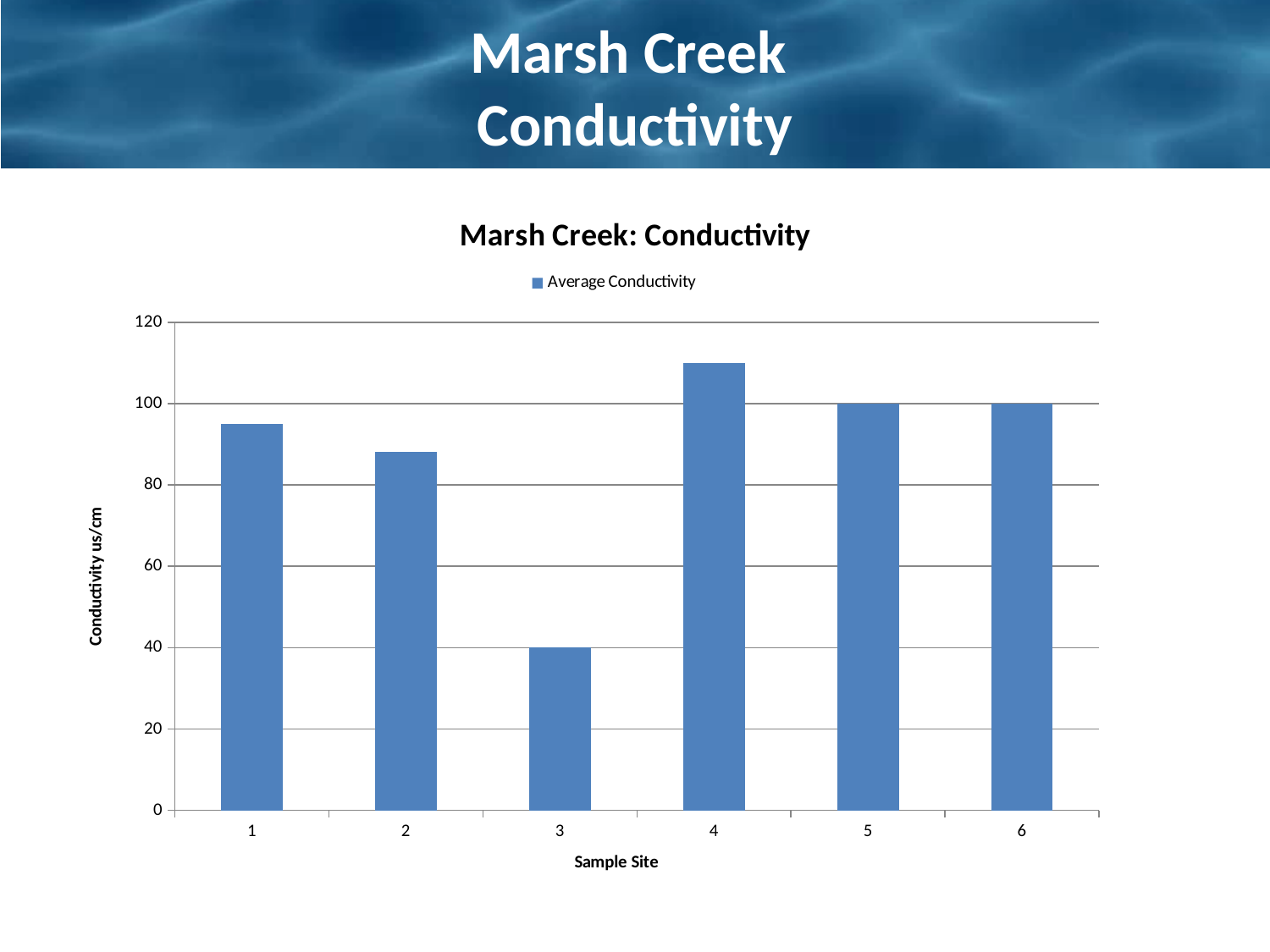

# Marsh Creek Conductivity

### Chart: Marsh Creek: Conductivity

| Category |  |
|---|---|